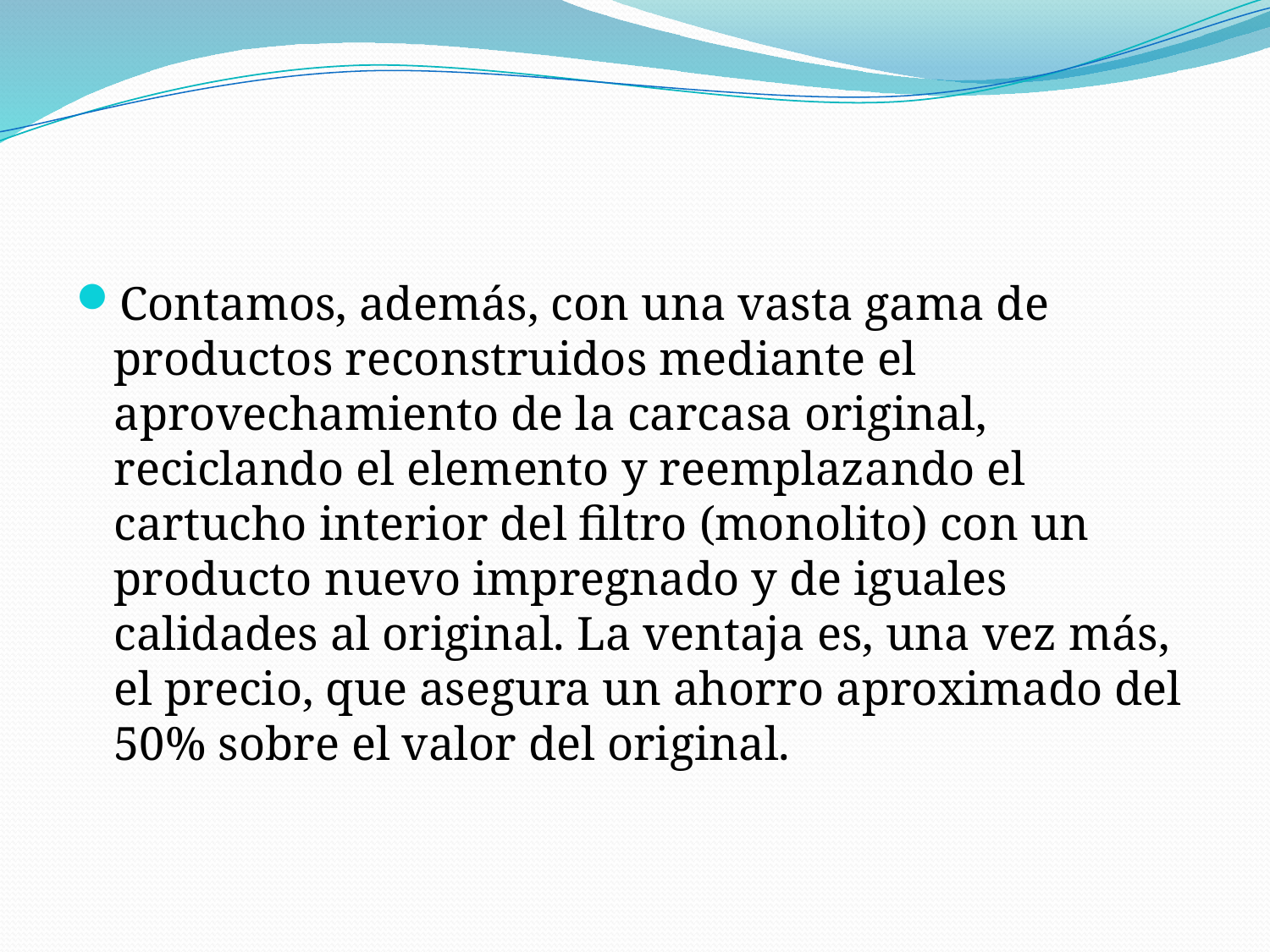

#
Contamos, además, con una vasta gama de productos reconstruidos mediante el aprovechamiento de la carcasa original, reciclando el elemento y reemplazando el cartucho interior del filtro (monolito) con un producto nuevo impregnado y de iguales calidades al original. La ventaja es, una vez más, el precio, que asegura un ahorro aproximado del 50% sobre el valor del original.